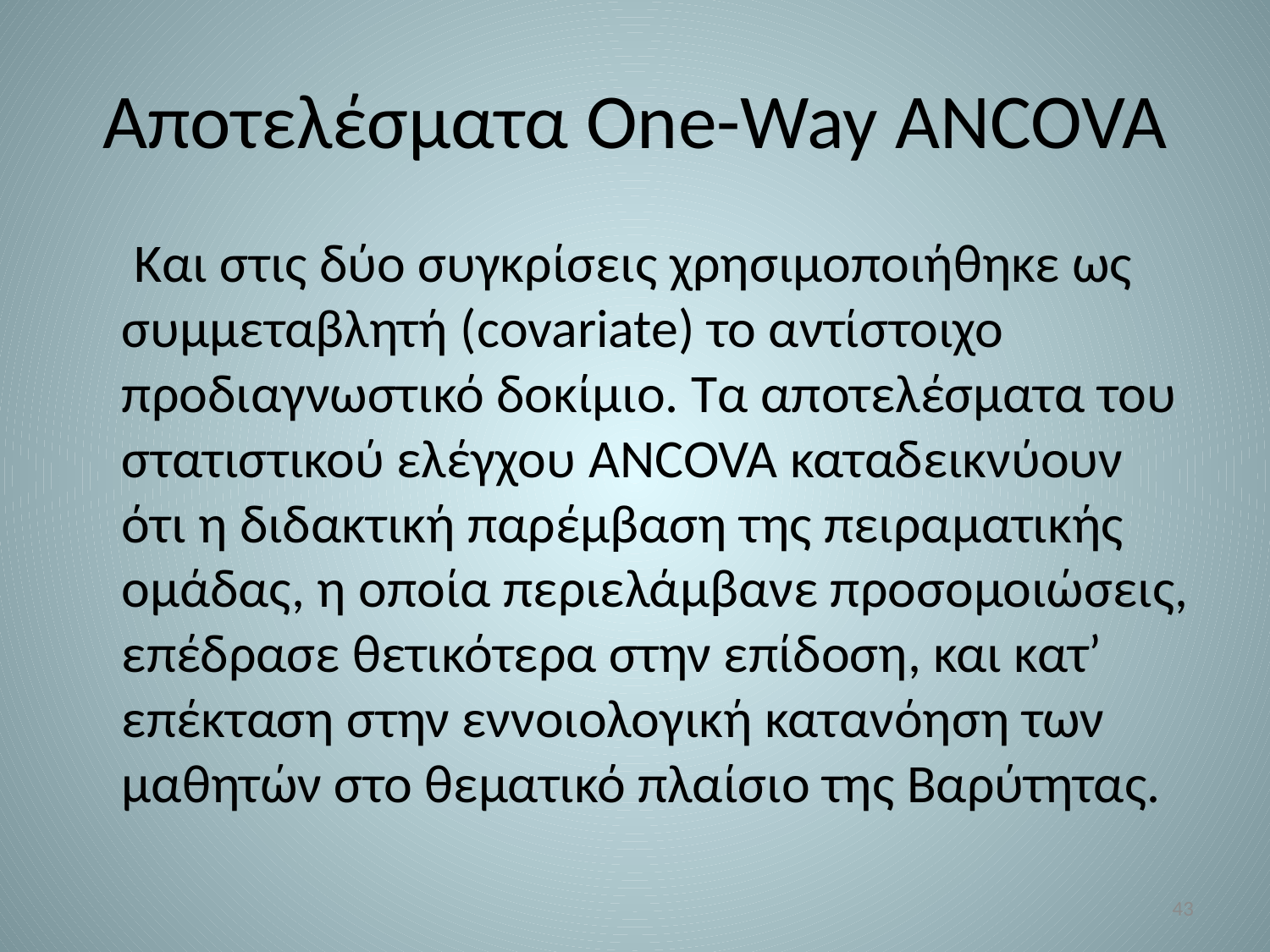

# Αποτελέσματα One-Way ANCOVA
	 Και στις δύο συγκρίσεις χρησιμοποιήθηκε ως συμμεταβλητή (covariate) το αντίστοιχο προδιαγνωστικό δοκίμιο. Τα αποτελέσματα του στατιστικού ελέγχου ANCOVA καταδεικνύουν ότι η διδακτική παρέμβαση της πειραματικής ομάδας, η οποία περιελάμβανε προσομοιώσεις, επέδρασε θετικότερα στην επίδοση, και κατ’ επέκταση στην εννοιολογική κατανόηση των μαθητών στο θεματικό πλαίσιο της Βαρύτητας.
43